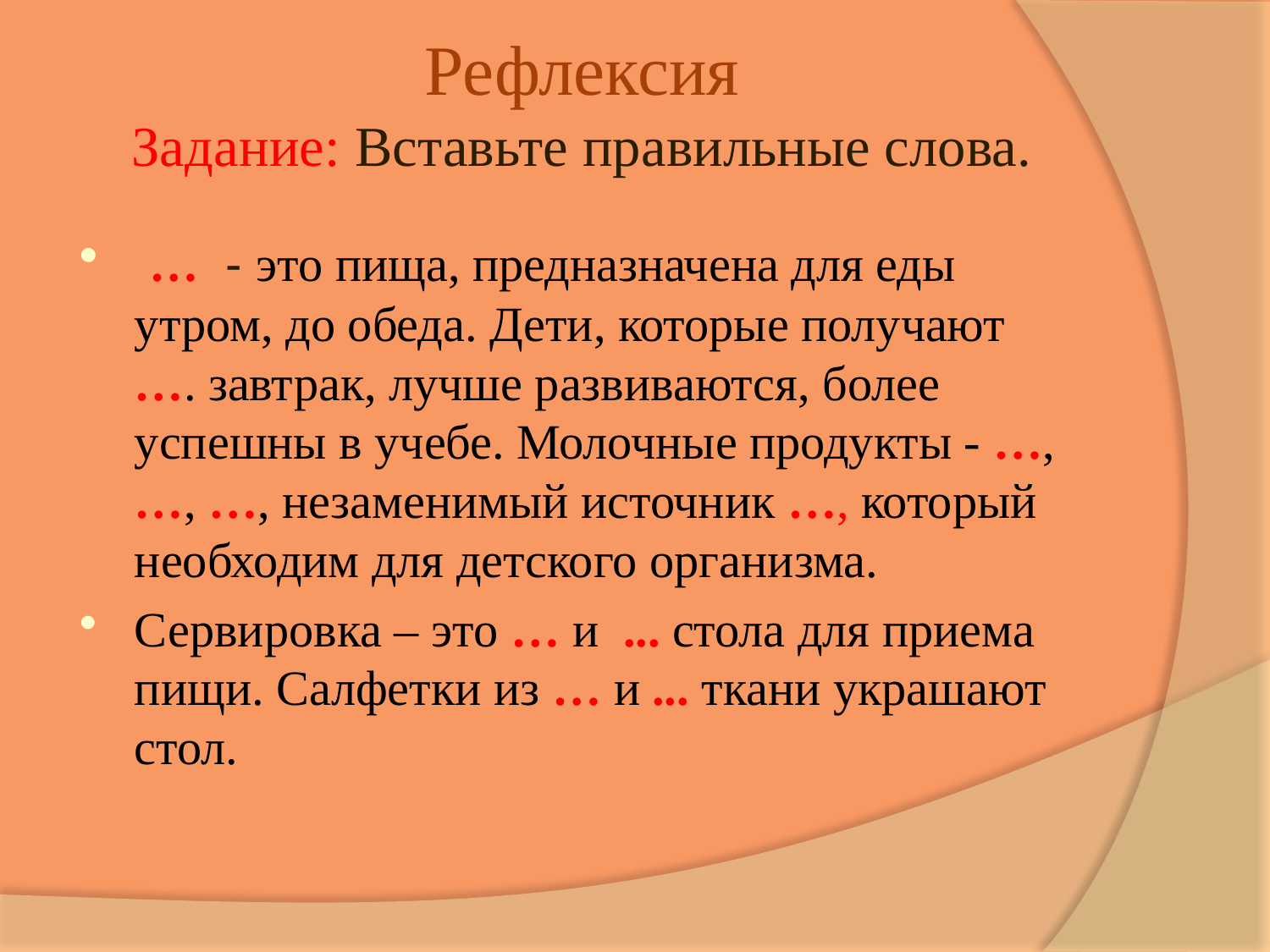

# Рефлексия Задание: Вставьте правильные слова.
 …  - это пища, предназначена для еды утром, до обеда. Дети, которые получают  …. завтрак, лучше развиваются, более успешны в учебе. Молочные продукты - …, …, …, незаменимый источник …, который необходим для детского организма.
Сервировка – это … и  ... стола для приема пищи. Салфетки из … и ... ткани украшают стол.